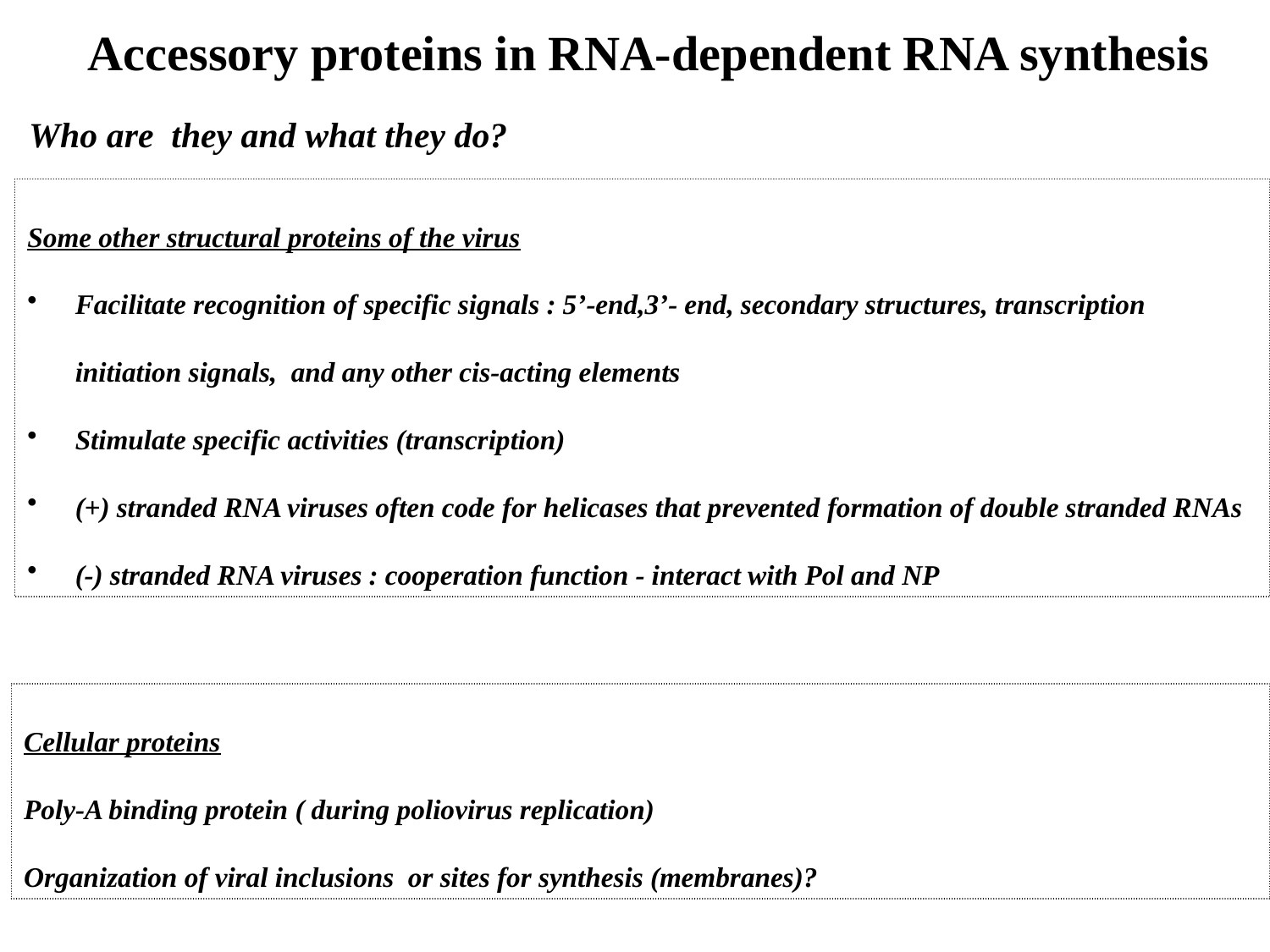

Accessory proteins in RNA-dependent RNA synthesis
Who are  they and what they do?
Some other structural proteins of the virus
Facilitate recognition of specific signals : 5’-end,3’- end, secondary structures, transcription initiation signals,  and any other cis-acting elements
Stimulate specific activities (transcription)
(+) stranded RNA viruses often code for helicases that prevented formation of double stranded RNAs
(-) stranded RNA viruses : cooperation function - interact with Pol and NP
Cellular proteins
Poly-A binding protein ( during poliovirus replication)
Organization of viral inclusions  or sites for synthesis (membranes)?